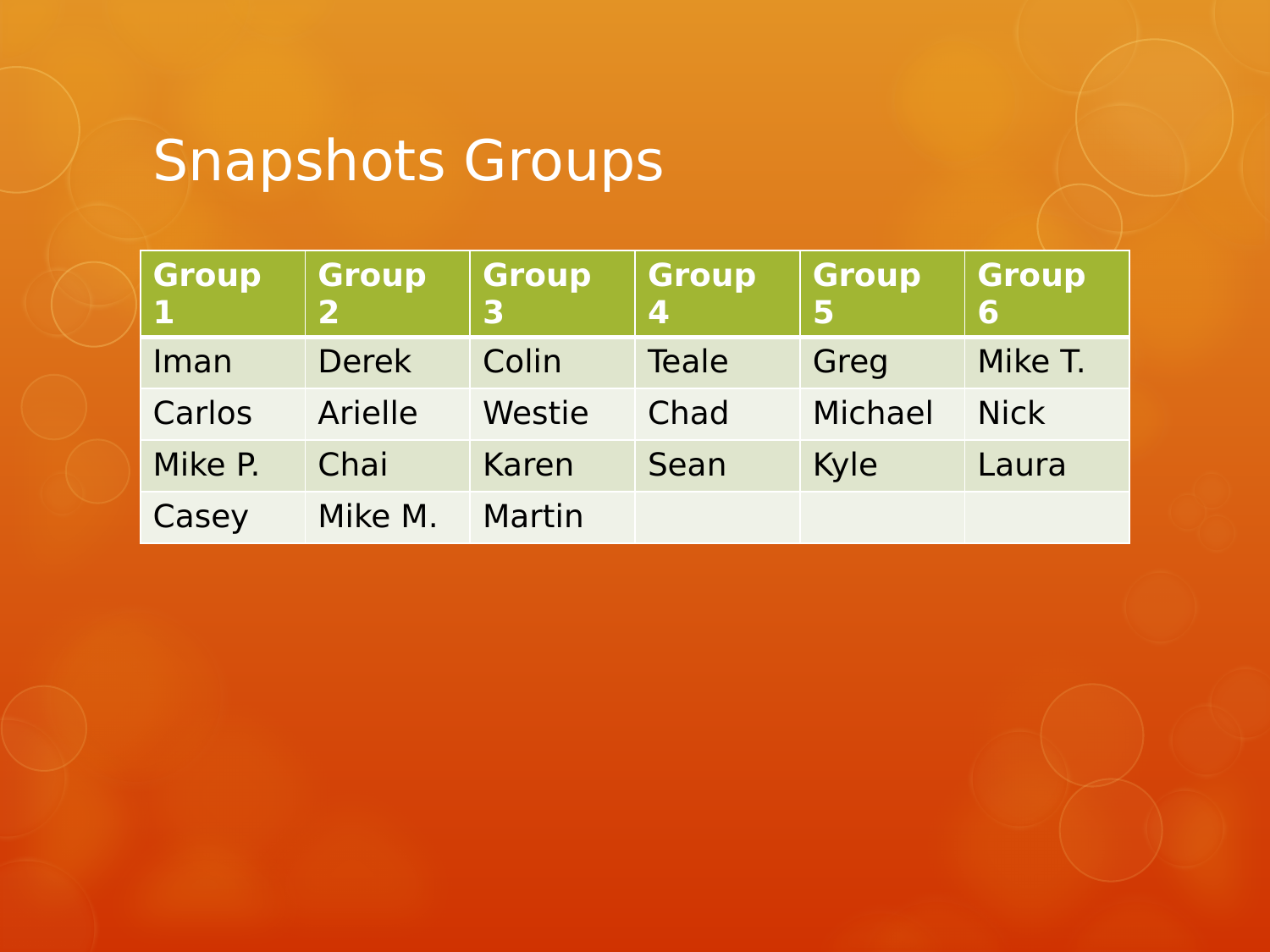

# Snapshots Groups
| Group 1 | Group 2 | Group 3 | Group 4 | Group 5 | Group 6 |
| --- | --- | --- | --- | --- | --- |
| Iman | Derek | Colin | Teale | Greg | Mike T. |
| Carlos | Arielle | Westie | Chad | Michael | Nick |
| Mike P. | Chai | Karen | Sean | Kyle | Laura |
| Casey | Mike M. | Martin |  |  |  |